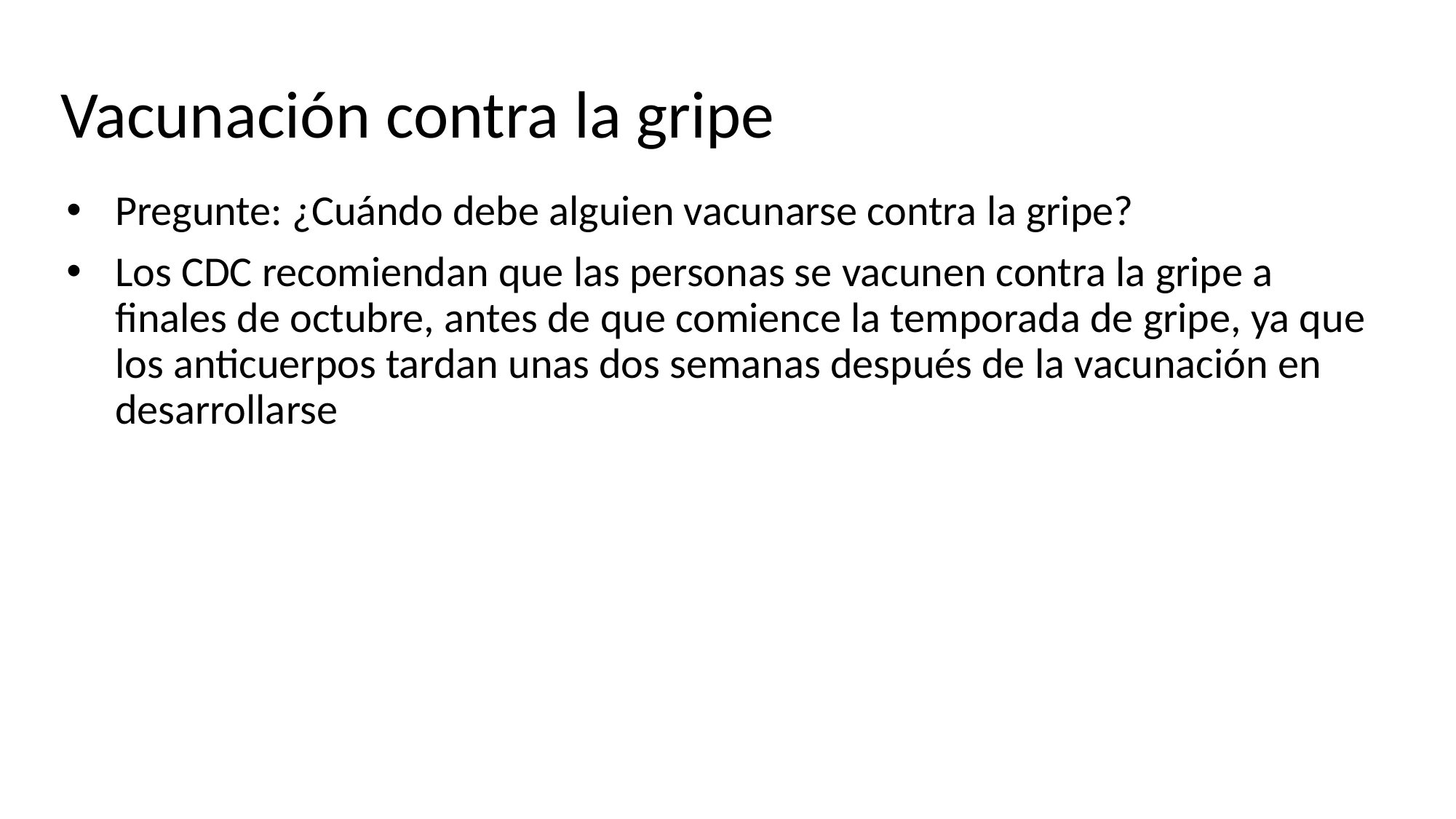

# Vacunación contra la gripe
Pregunte: ¿Cuándo debe alguien vacunarse contra la gripe?
Los CDC recomiendan que las personas se vacunen contra la gripe a finales de octubre, antes de que comience la temporada de gripe, ya que los anticuerpos tardan unas dos semanas después de la vacunación en desarrollarse